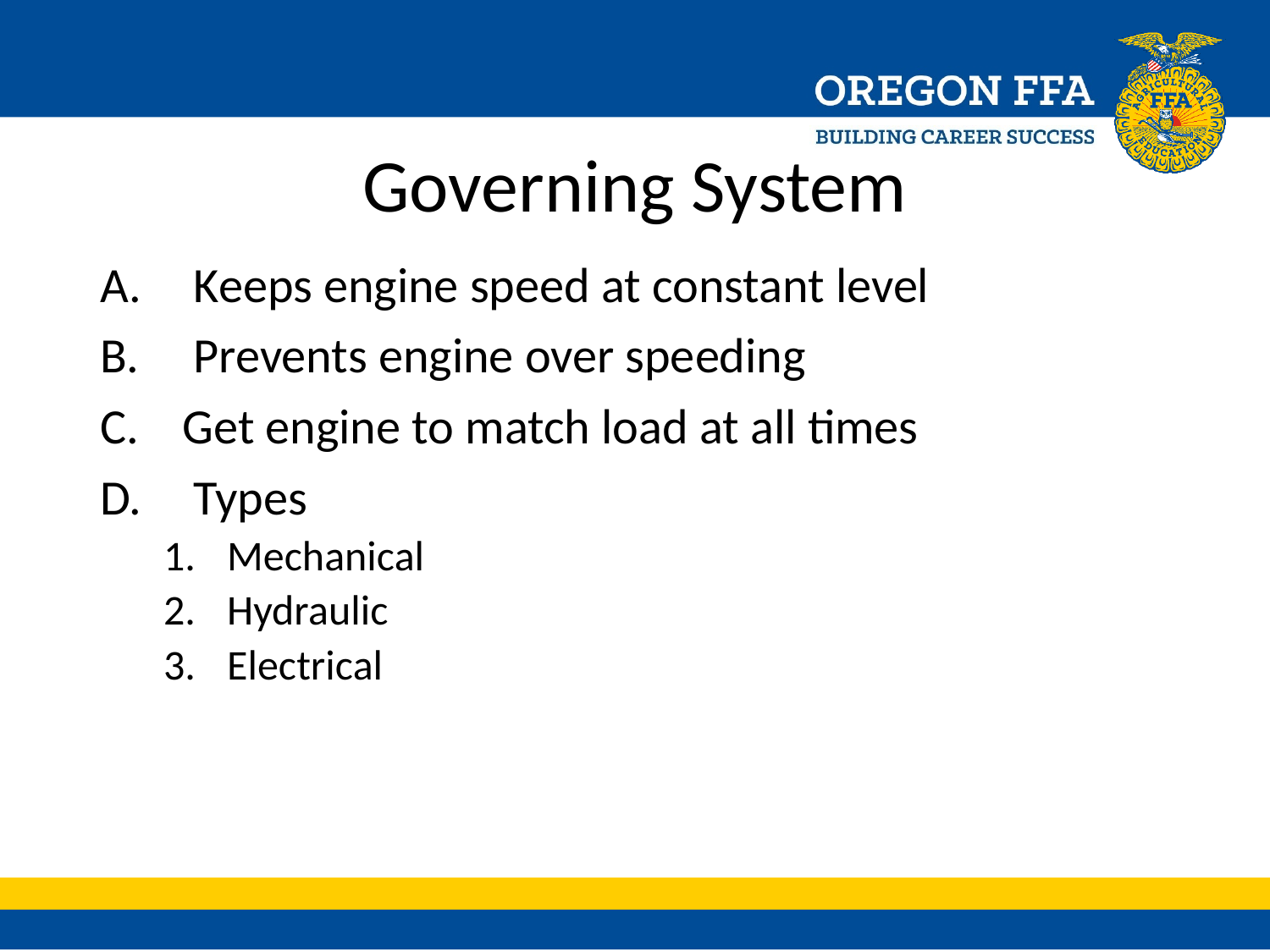

# Governing System
  Keeps engine speed at constant level
  Prevents engine over speeding
 Get engine to match load at all times
  Types
Mechanical
Hydraulic
Electrical